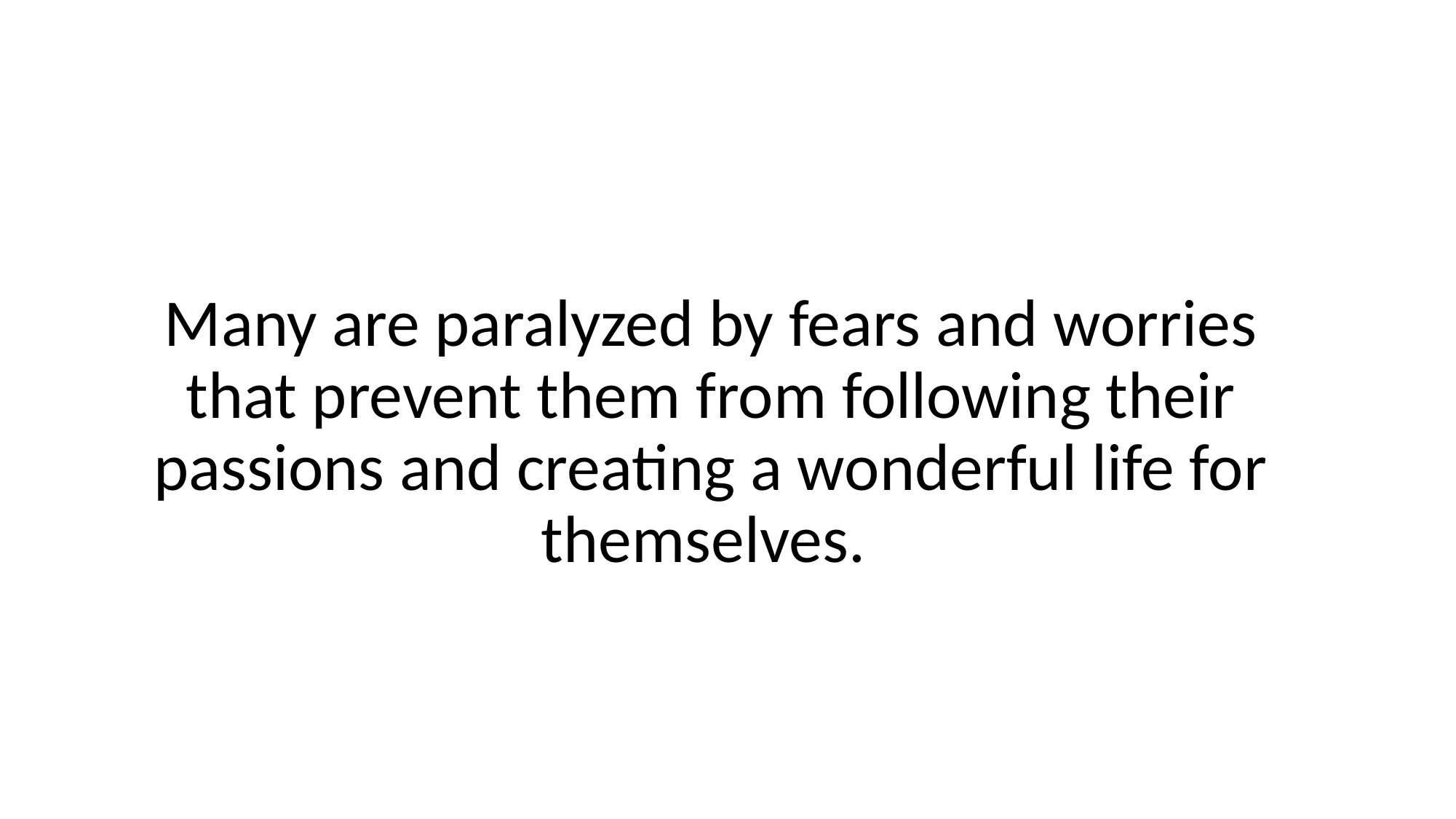

Many are paralyzed by fears and worries that prevent them from following their passions and creating a wonderful life for themselves.